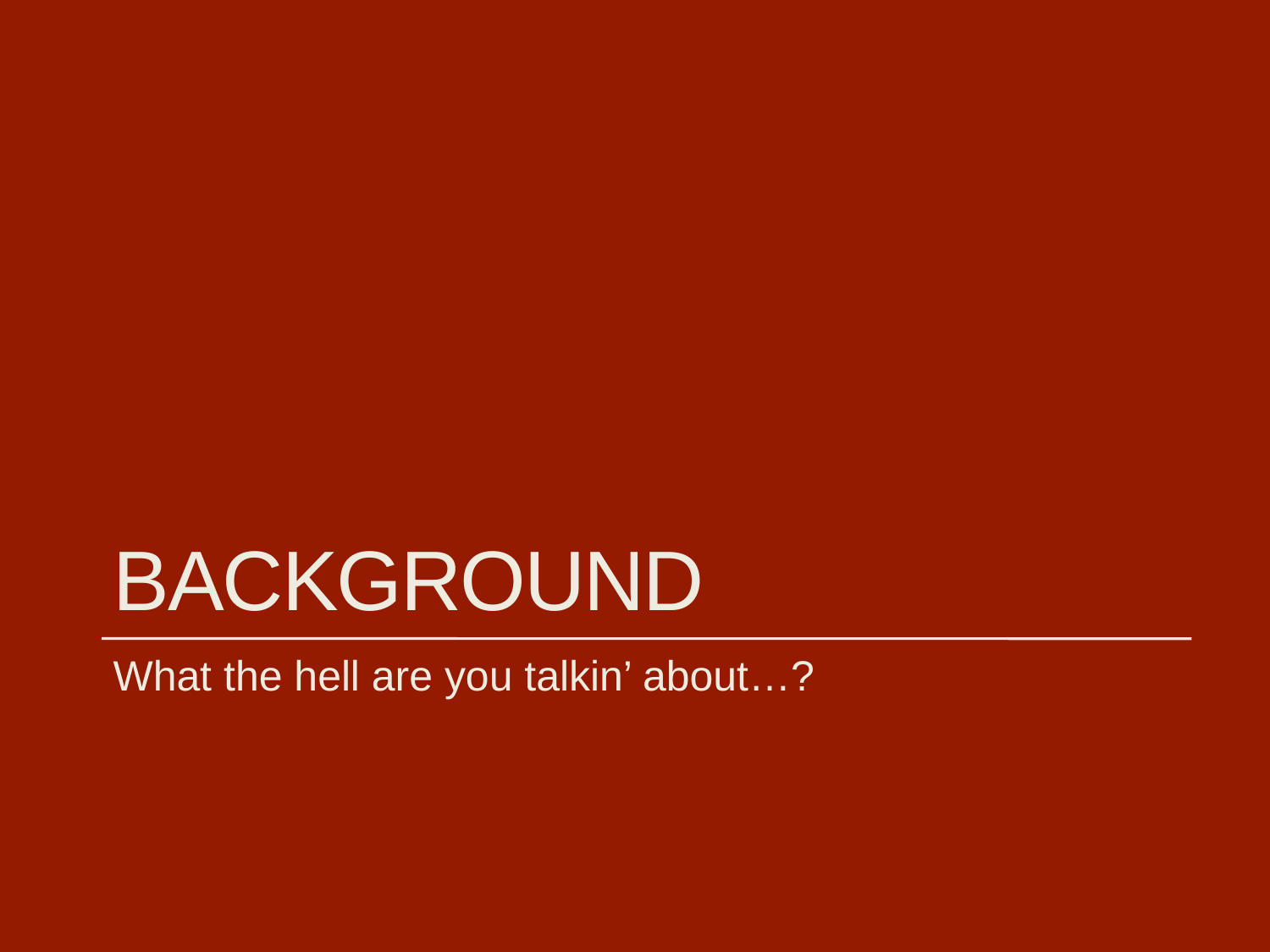

# background
What the hell are you talkin’ about…?